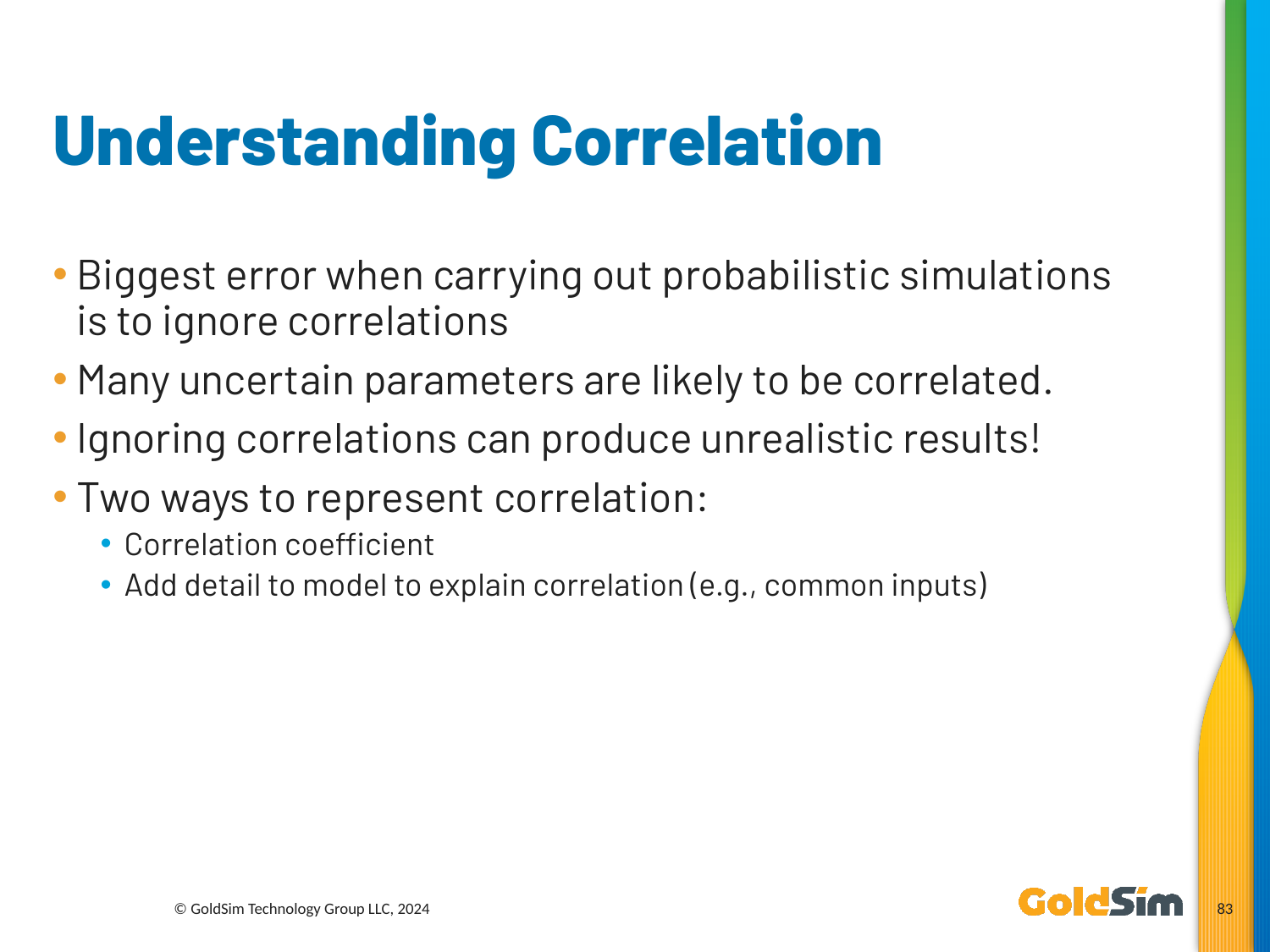

# Understanding Correlation
Biggest error when carrying out probabilistic simulations is to ignore correlations
Many uncertain parameters are likely to be correlated.
Ignoring correlations can produce unrealistic results!
Two ways to represent correlation:
Correlation coefficient
Add detail to model to explain correlation (e.g., common inputs)

© GoldSim Technology Group LLC, 2024
83